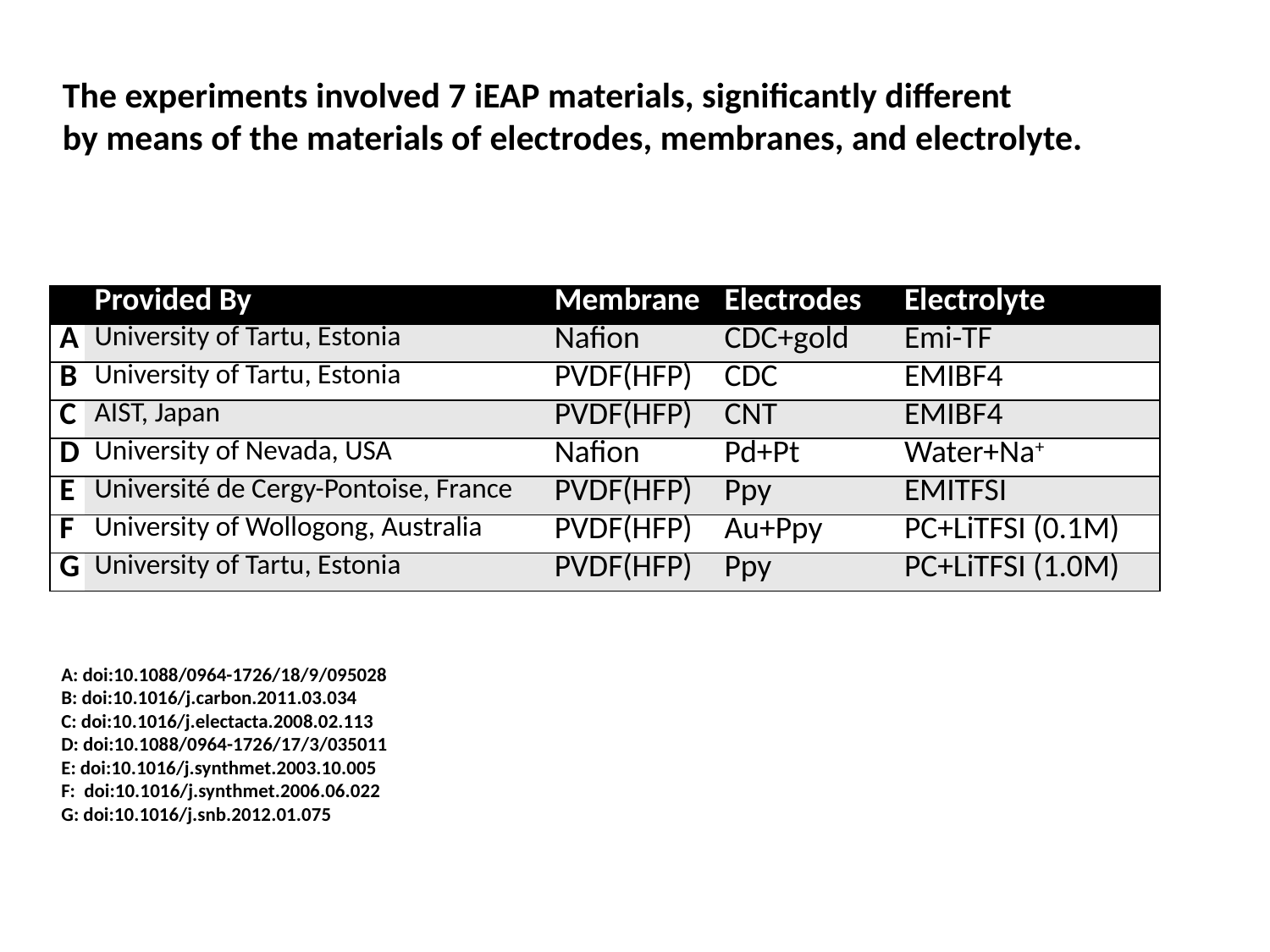

The experiments involved 7 iEAP materials, significantly different
by means of the materials of electrodes, membranes, and electrolyte.
|  | Provided By | Membrane | Electrodes | Electrolyte |
| --- | --- | --- | --- | --- |
| A | University of Tartu, Estonia | Nafion | CDC+gold | Emi-TF |
| B | University of Tartu, Estonia | PVDF(HFP) | CDC | EMIBF4 |
| C | AIST, Japan | PVDF(HFP) | CNT | EMIBF4 |
| D | University of Nevada, USA | Nafion | Pd+Pt | Water+Na+ |
| E | Université de Cergy-Pontoise, France | PVDF(HFP) | Ppy | EMITFSI |
| F | University of Wollogong, Australia | PVDF(HFP) | Au+Ppy | PC+LiTFSI (0.1M) |
| G | University of Tartu, Estonia | PVDF(HFP) | Ppy | PC+LiTFSI (1.0M) |
A: doi:10.1088/0964-1726/18/9/095028
B: doi:10.1016/j.carbon.2011.03.034
C: doi:10.1016/j.electacta.2008.02.113
D: doi:10.1088/0964-1726/17/3/035011
E: doi:10.1016/j.synthmet.2003.10.005
F:  doi:10.1016/j.synthmet.2006.06.022
G: doi:10.1016/j.snb.2012.01.075